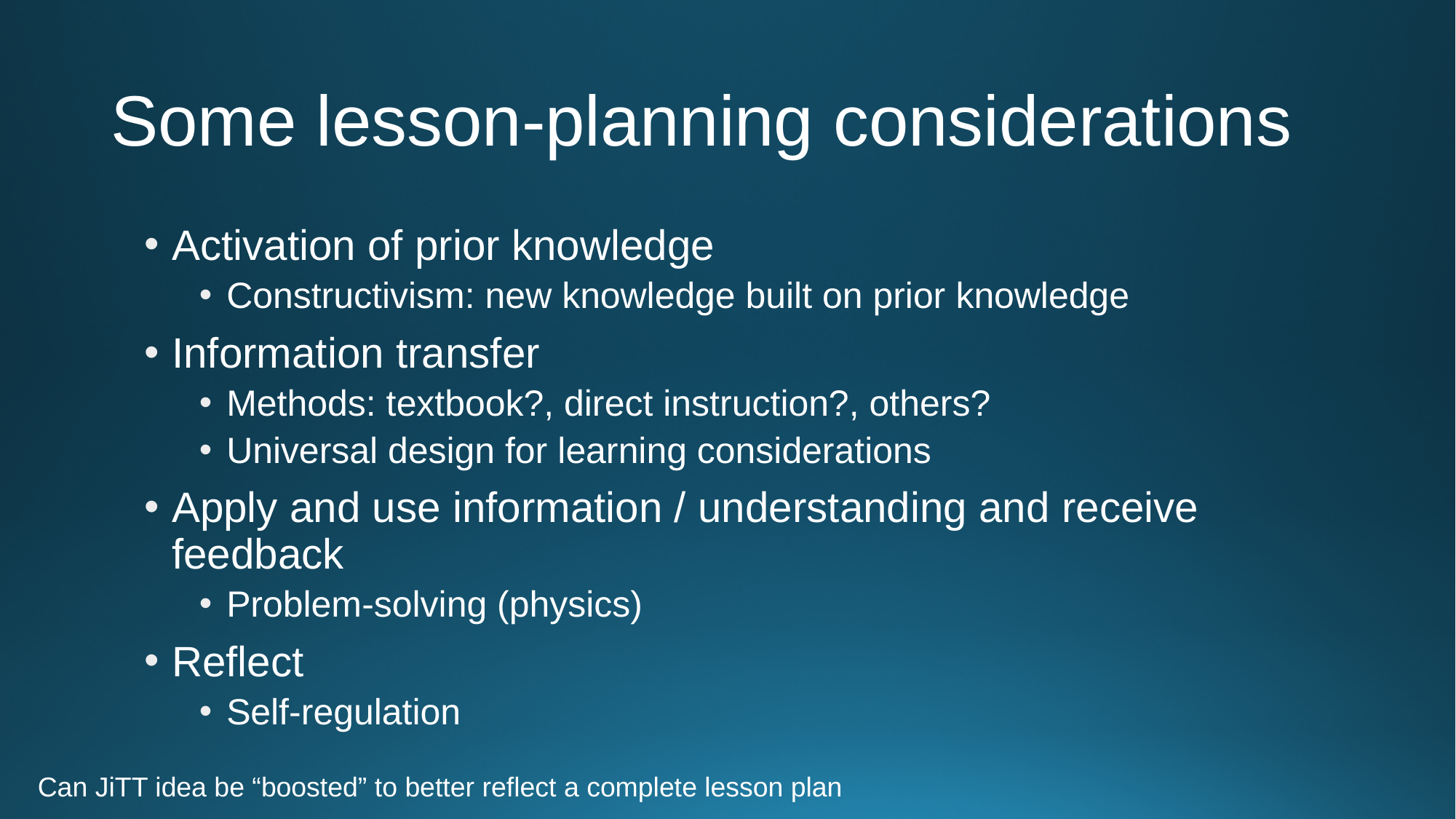

# Some lesson-planning considerations
Activation of prior knowledge
Constructivism: new knowledge built on prior knowledge
Information transfer
Methods: textbook?, direct instruction?, others?
Universal design for learning considerations
Apply and use information / understanding and receive feedback
Problem-solving (physics)
Reflect
Self-regulation
Can JiTT idea be “boosted” to better reflect a complete lesson plan